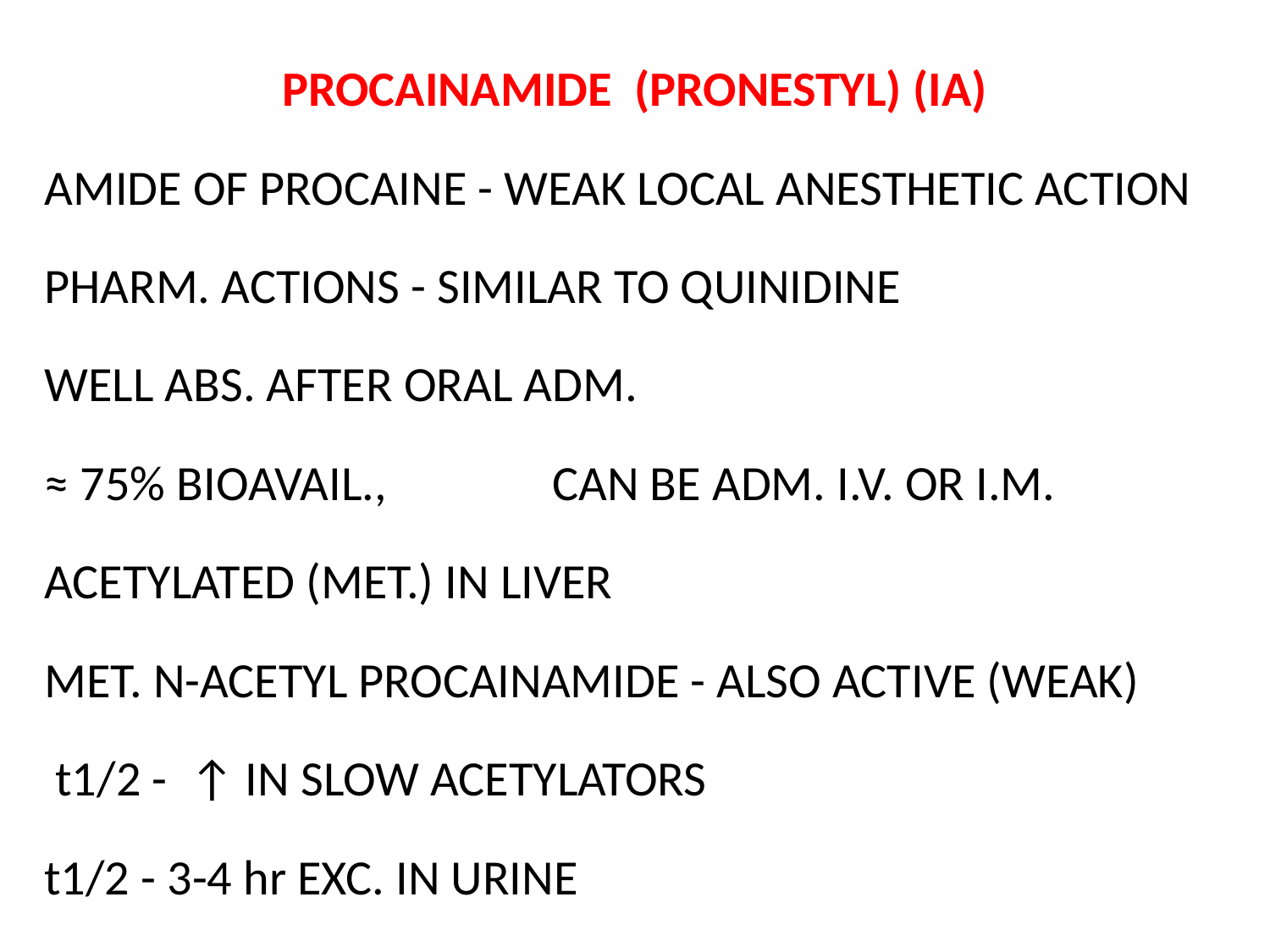

PROCAINAMIDE  (PRONESTYL) (IA)
AMIDE OF PROCAINE - WEAK LOCAL ANESTHETIC ACTION
PHARM. ACTIONS - SIMILAR TO QUINIDINE
WELL ABS. AFTER ORAL ADM.
≈ 75% BIOAVAIL., 		CAN BE ADM. I.V. OR I.M.
ACETYLATED (MET.) IN LIVER
MET. N-ACETYL PROCAINAMIDE - ALSO ACTIVE (WEAK)
 t1/2 -  ↑ IN SLOW ACETYLATORS
t1/2 - 3-4 hr EXC. IN URINE